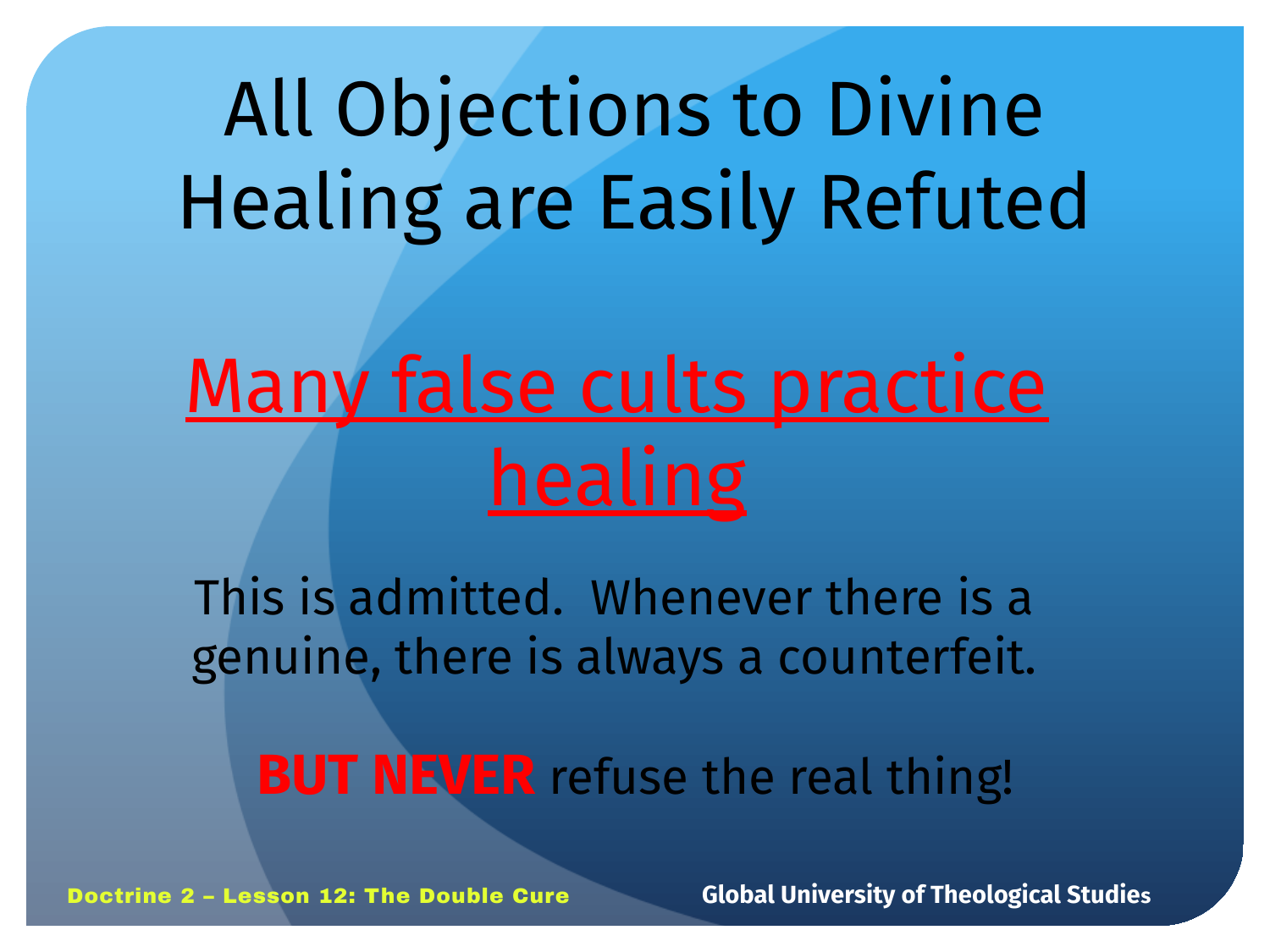

All Objections to Divine Healing are Easily Refuted
Many false cults practice healing
This is admitted.  Whenever there is a genuine, there is always a counterfeit.
BUT NEVER refuse the real thing!
Doctrine 2 – Lesson 12: The Double Cure		Global University of Theological Studies